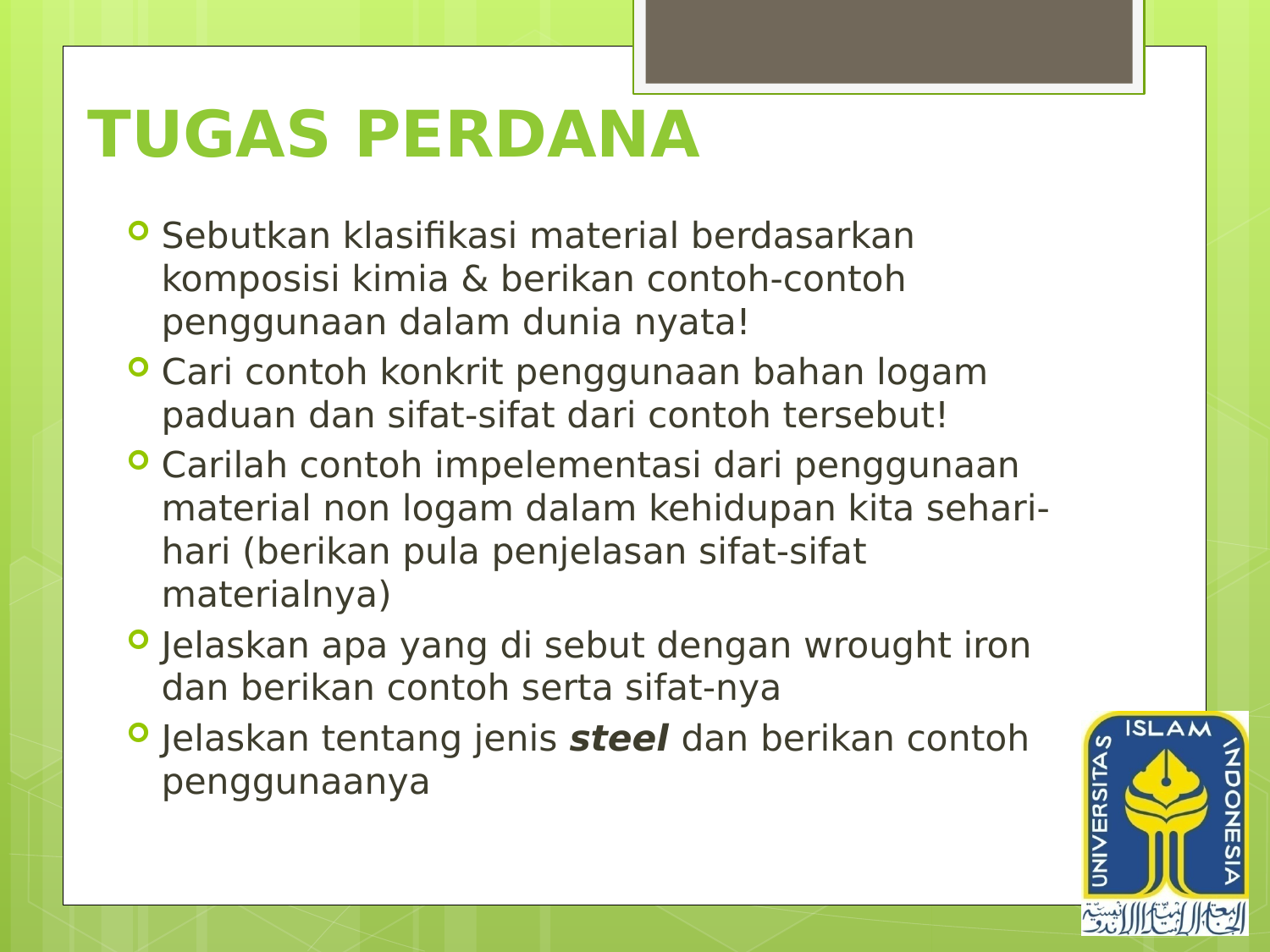

# TUGAS PERDANA
Sebutkan klasifikasi material berdasarkan komposisi kimia & berikan contoh-contoh penggunaan dalam dunia nyata!
Cari contoh konkrit penggunaan bahan logam paduan dan sifat-sifat dari contoh tersebut!
Carilah contoh impelementasi dari penggunaan material non logam dalam kehidupan kita sehari-hari (berikan pula penjelasan sifat-sifat materialnya)
Jelaskan apa yang di sebut dengan wrought iron dan berikan contoh serta sifat-nya
Jelaskan tentang jenis steel dan berikan contoh penggunaanya